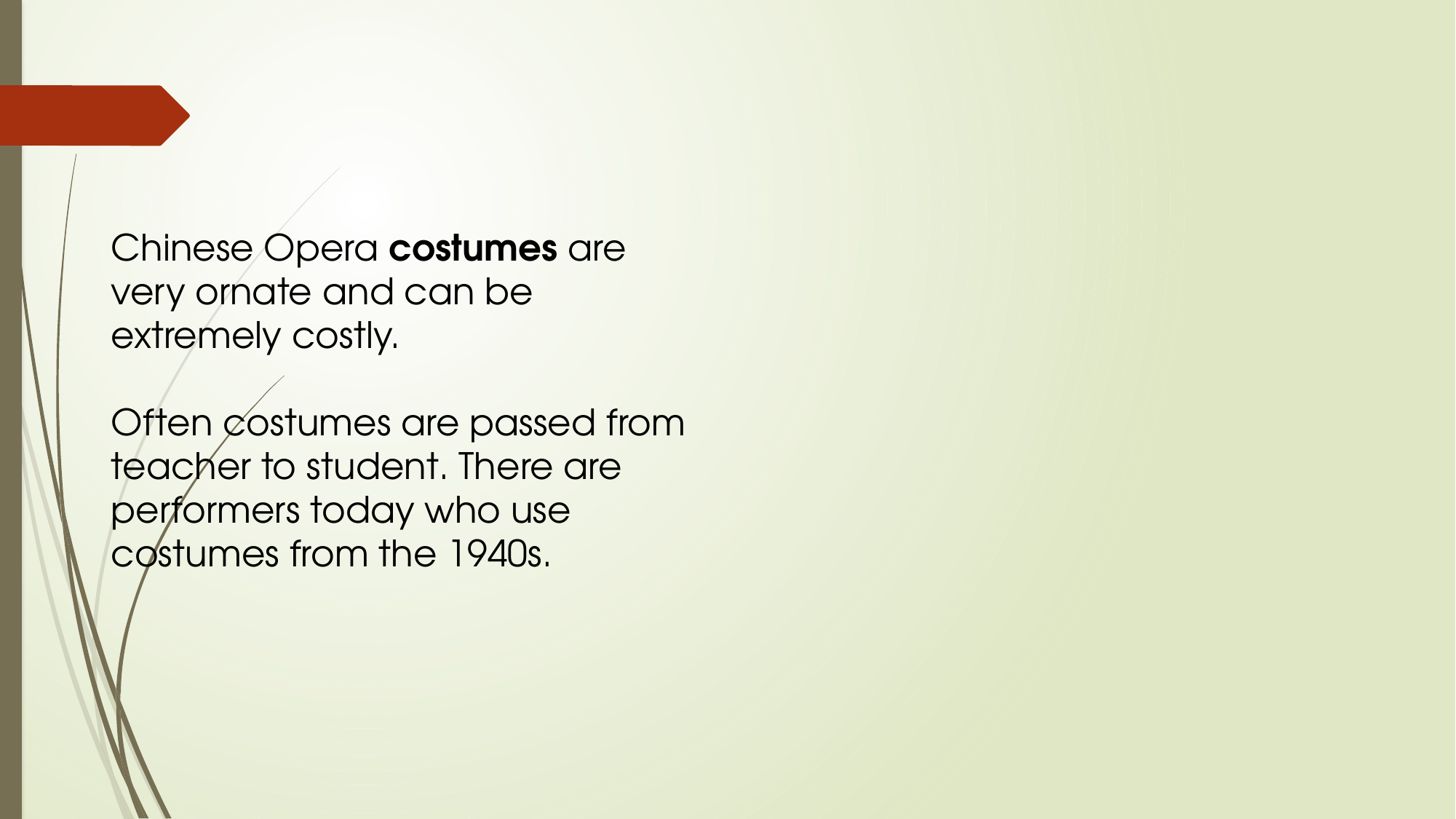

Chinese Opera costumes are very ornate and can be extremely costly.

Often costumes are passed from teacher to student. There are performers today who use costumes from the 1940s.